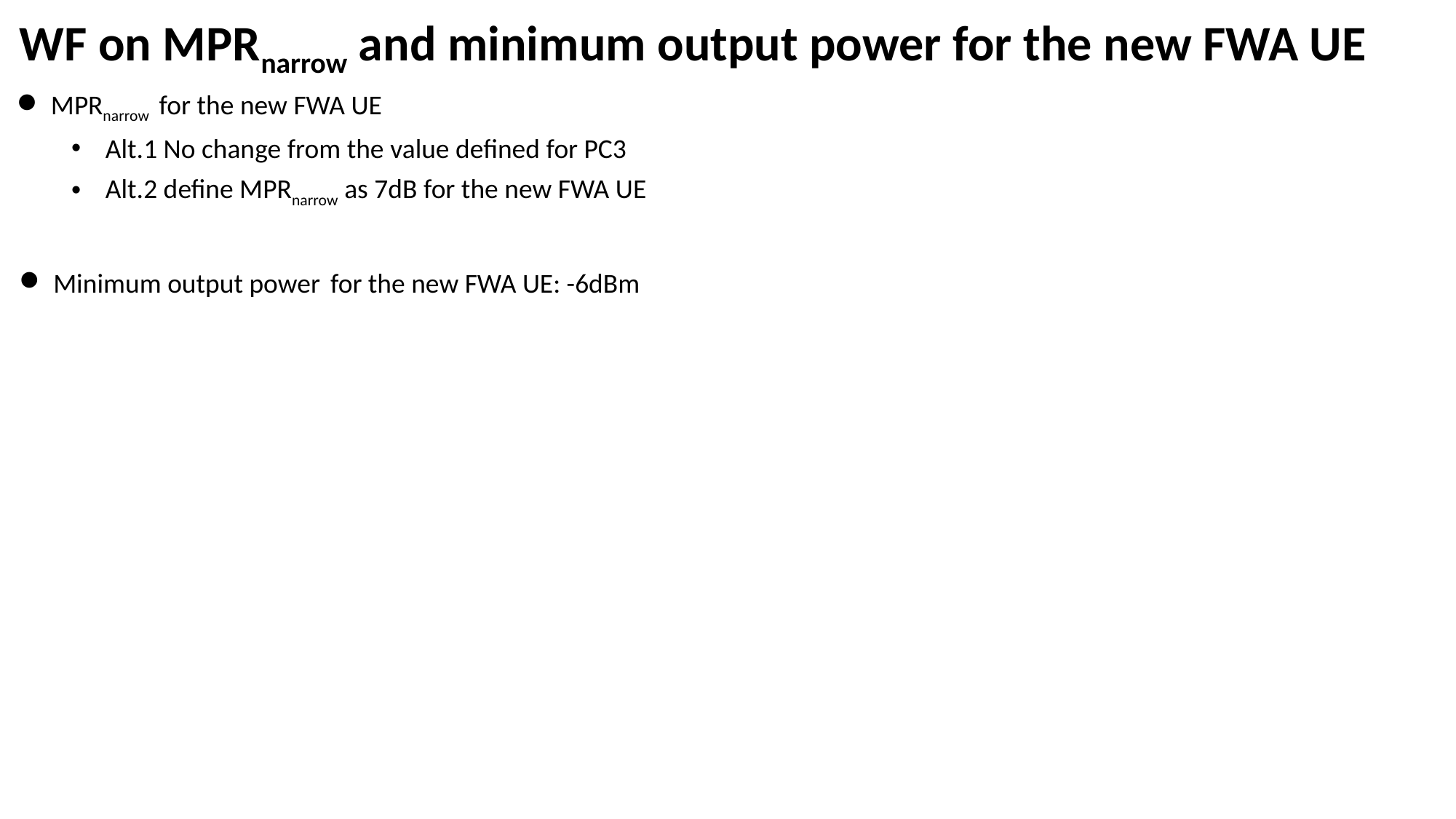

# WF on MPRnarrow and minimum output power for the new FWA UE
MPRnarrow  for the new FWA UE
Alt.1 No change from the value defined for PC3
Alt.2 define MPRnarrow as 7dB for the new FWA UE
Minimum output power  for the new FWA UE: -6dBm